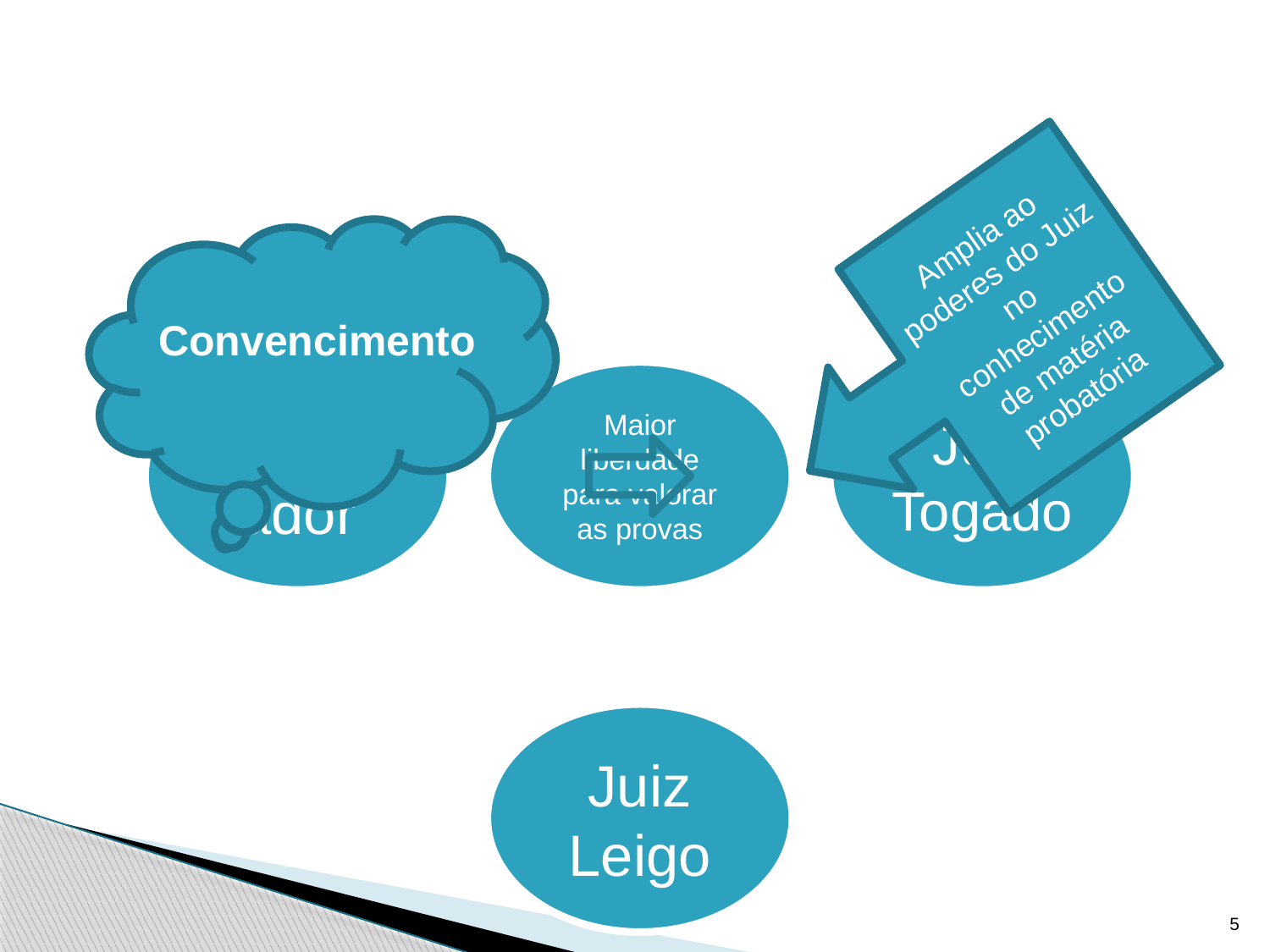

Maior liberdade para valorar as provas
Juiz Togado
Juiz Leigo
Conciliador
Amplia ao poderes do Juiz no conhecimento de matéria probatória

Convencimento
5